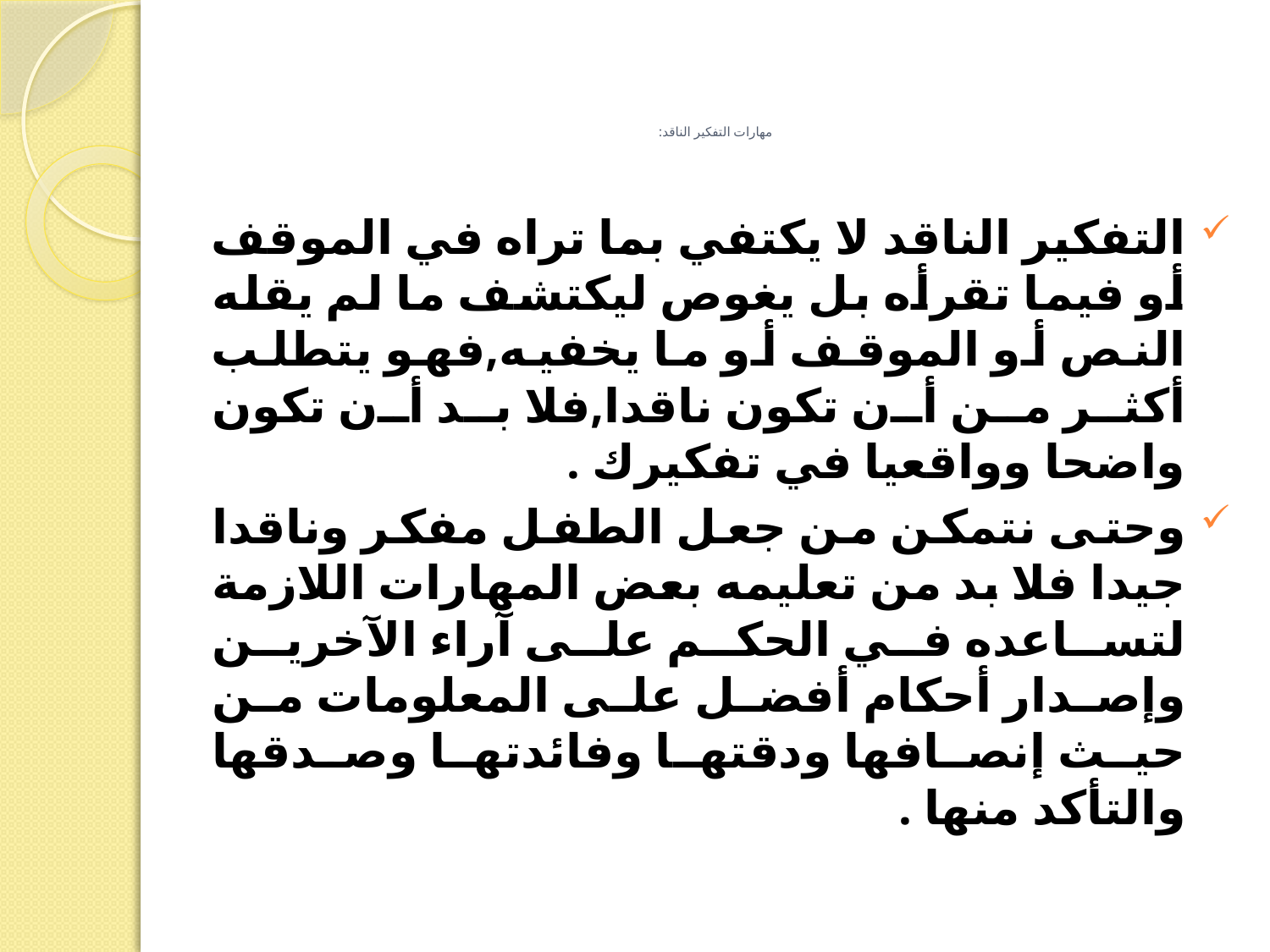

# مهارات التفكير الناقد:
التفكير الناقد لا يكتفي بما تراه في الموقف أو فيما تقرأه بل يغوص ليكتشف ما لم يقله النص أو الموقف أو ما يخفيه,فهو يتطلب أكثر من أن تكون ناقدا,فلا بد أن تكون واضحا وواقعيا في تفكيرك .
وحتى نتمكن من جعل الطفل مفكر وناقدا جيدا فلا بد من تعليمه بعض المهارات اللازمة لتساعده في الحكم على آراء الآخرين وإصدار أحكام أفضل على المعلومات من حيث إنصافها ودقتها وفائدتها وصدقها والتأكد منها .